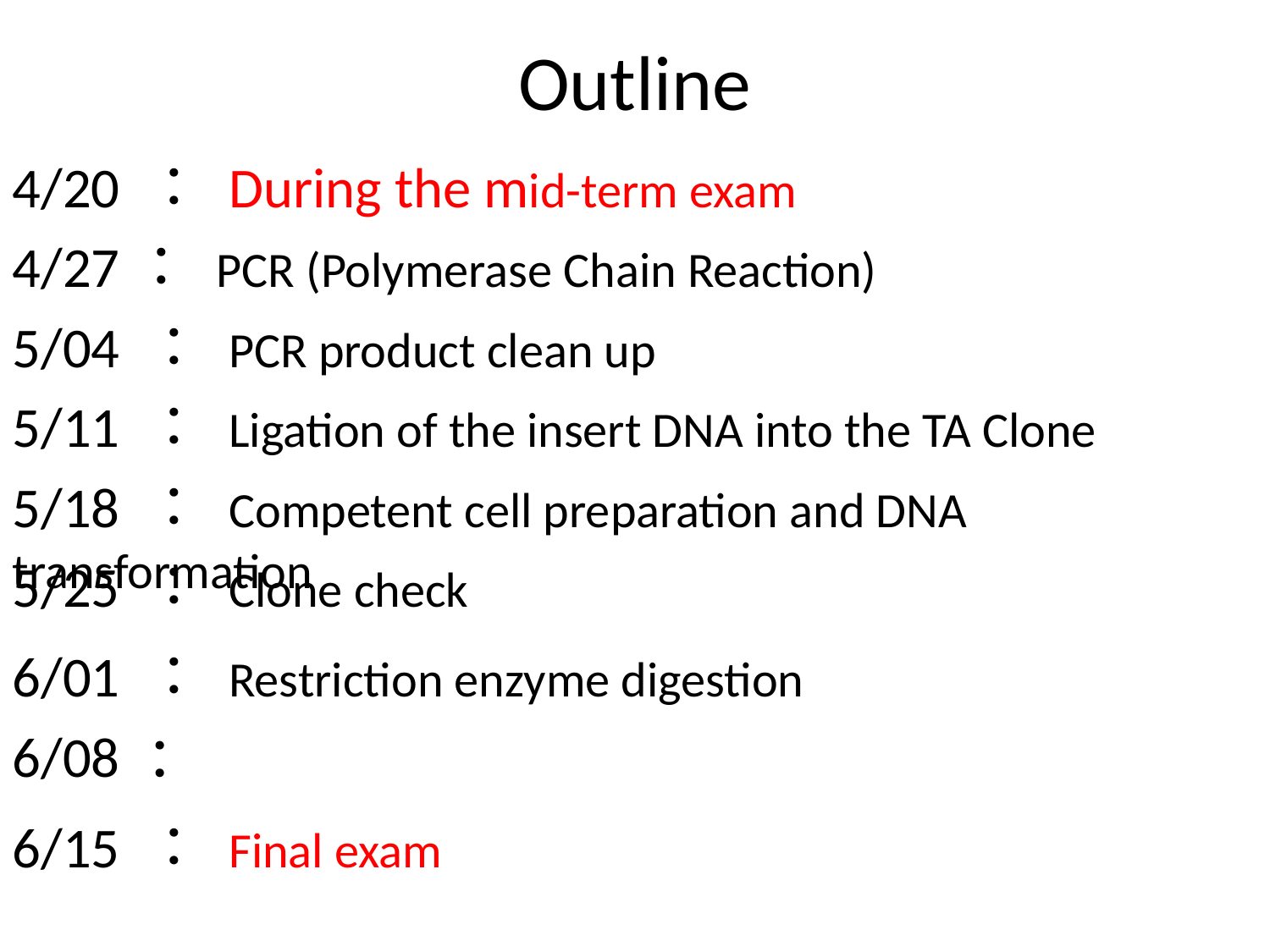

Outline
4/20 ： During the mid-term exam
4/27： PCR (Polymerase Chain Reaction)
5/04 ： PCR product clean up
5/11 ： Ligation of the insert DNA into the TA Clone
5/18 ： Competent cell preparation and DNA transformation
5/25 ： Clone check
6/01 ： Restriction enzyme digestion
6/08 ：
6/15 ： Final exam